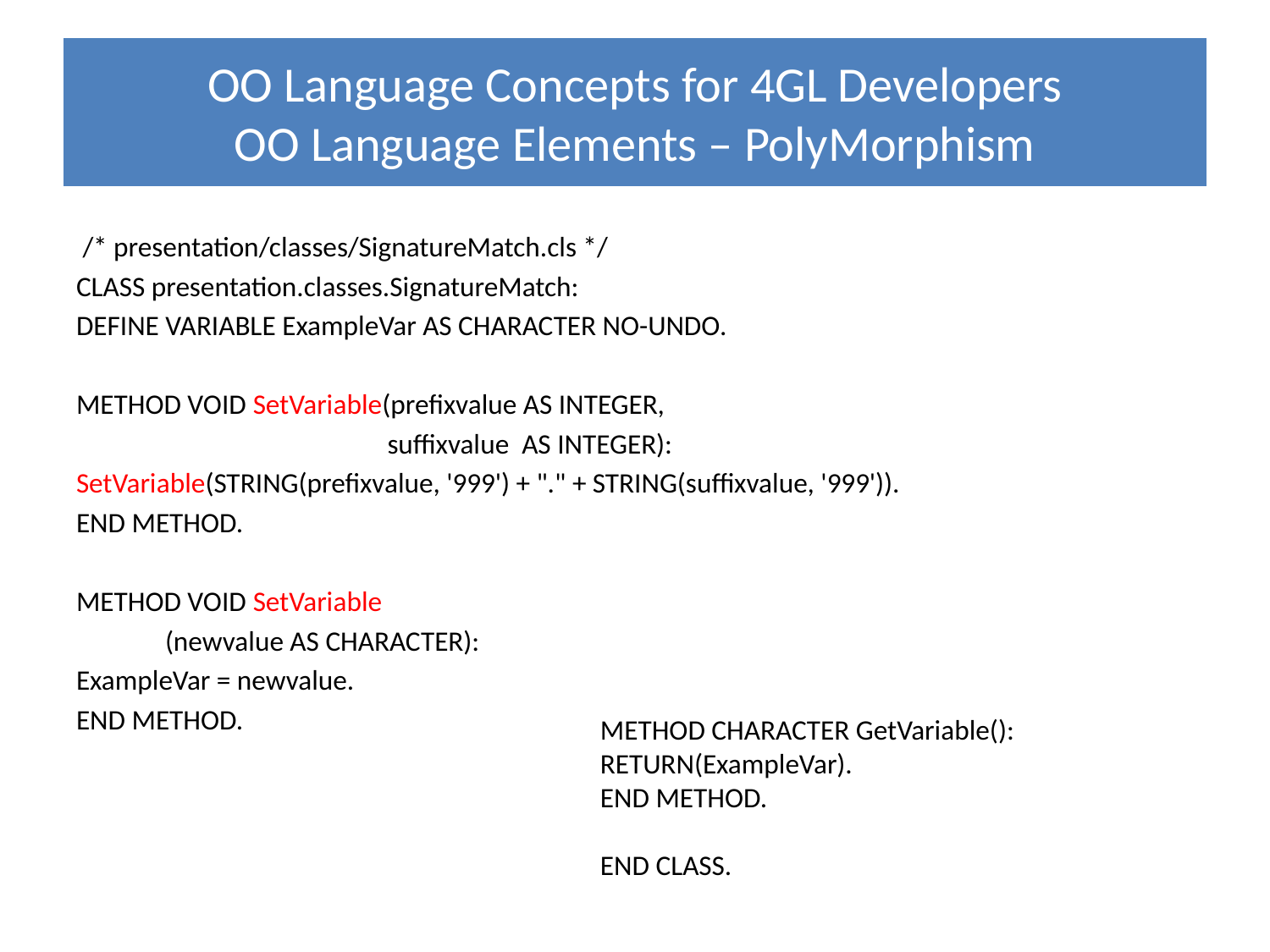

# OO Language Concepts for 4GL Developers OO Language Elements – PolyMorphism
 /* presentation/classes/SignatureMatch.cls */
CLASS presentation.classes.SignatureMatch:
DEFINE VARIABLE ExampleVar AS CHARACTER NO-UNDO.

METHOD VOID SetVariable(prefixvalue AS INTEGER,
                                                 suffixvalue  AS INTEGER):
SetVariable(STRING(prefixvalue, '999') + "." + STRING(suffixvalue, '999')).
END METHOD.

METHOD VOID SetVariable
              (newvalue AS CHARACTER):
ExampleVar = newvalue.
END METHOD.

METHOD CHARACTER GetVariable():
RETURN(ExampleVar).
END METHOD.

END CLASS.